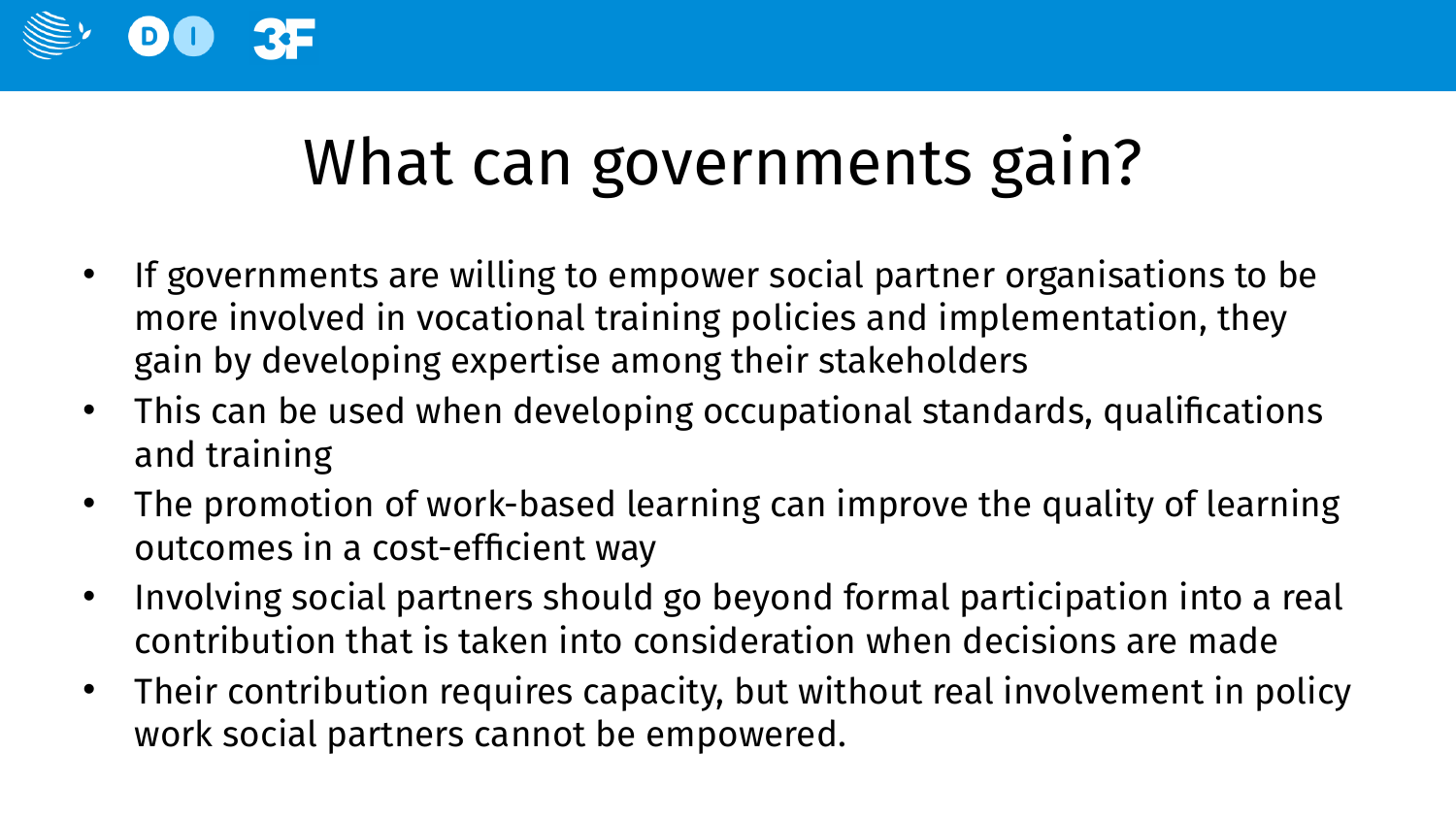

# What can governments gain?
If governments are willing to empower social partner organisations to be more involved in vocational training policies and implementation, they gain by developing expertise among their stakeholders
This can be used when developing occupational standards, qualifications and training
The promotion of work-based learning can improve the quality of learning outcomes in a cost-efficient way
Involving social partners should go beyond formal participation into a real contribution that is taken into consideration when decisions are made
Their contribution requires capacity, but without real involvement in policy work social partners cannot be empowered.